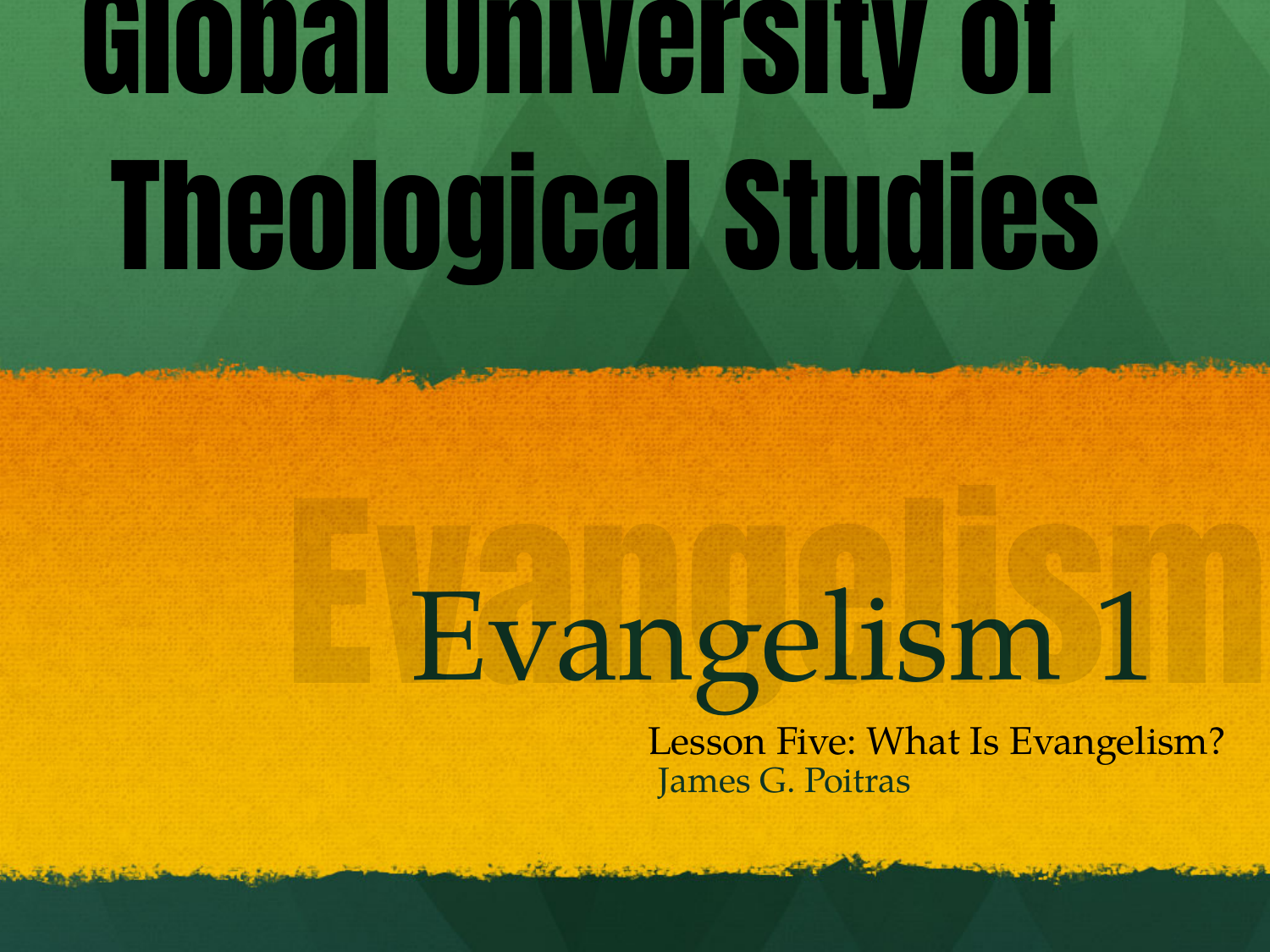

Global University of

 Theological Studies
Evangelism
# Evangelism 1
Lesson Five: What Is Evangelism?
James G. Poitras